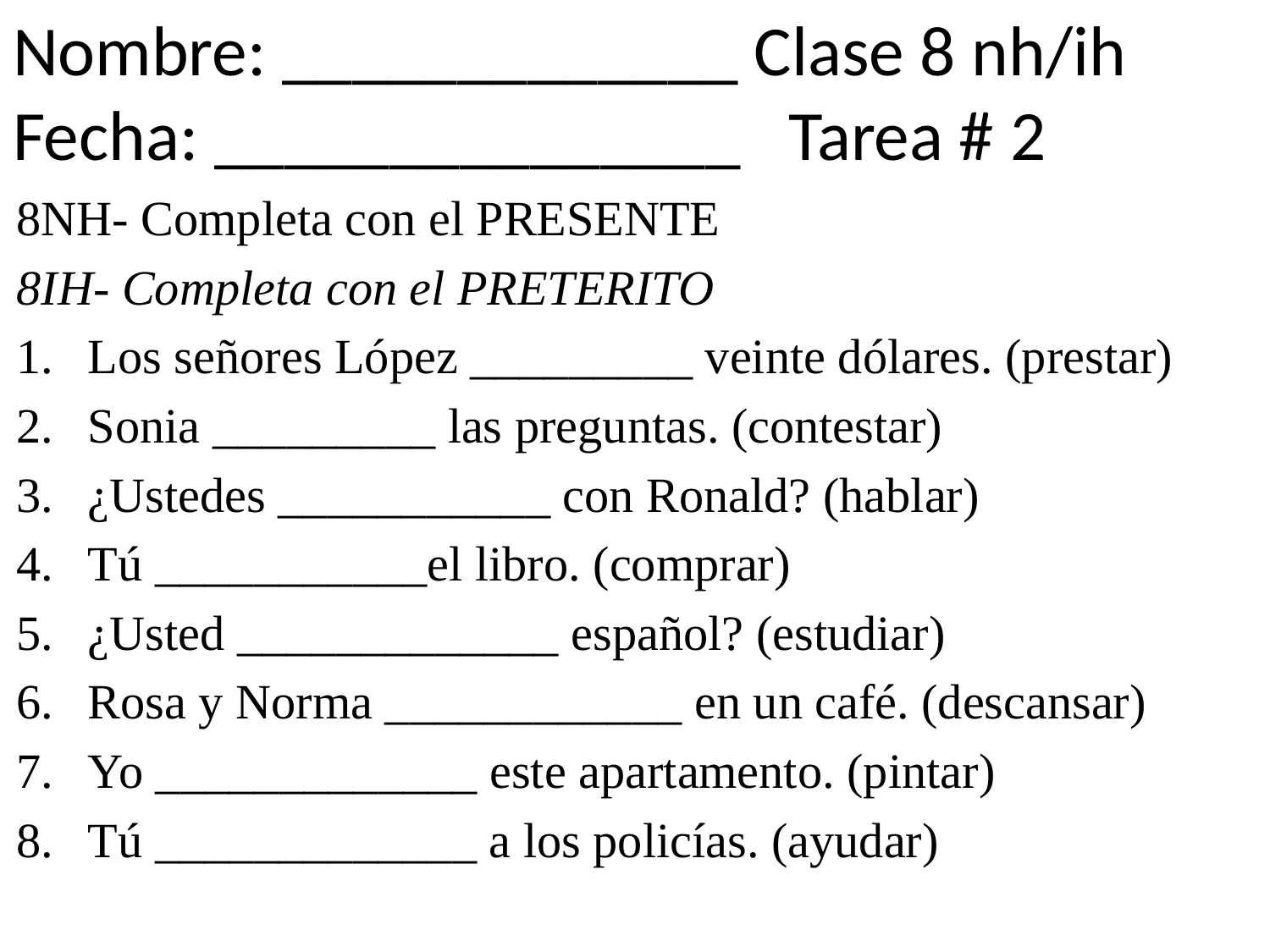

# Nombre: _____________ Clase 8 nh/ih Fecha: _______________   Tarea # 2
8NH- Completa con el PRESENTE
8IH- Completa con el PRETERITO
Los señores López _________ veinte dólares. (prestar)
Sonia _________ las preguntas. (contestar)
¿Ustedes ___________ con Ronald? (hablar)
Tú ___________el libro. (comprar)
¿Usted _____________ español? (estudiar)
Rosa y Norma ____________ en un café. (descansar)
Yo _____________ este apartamento. (pintar)
Tú _____________ a los policías. (ayudar)